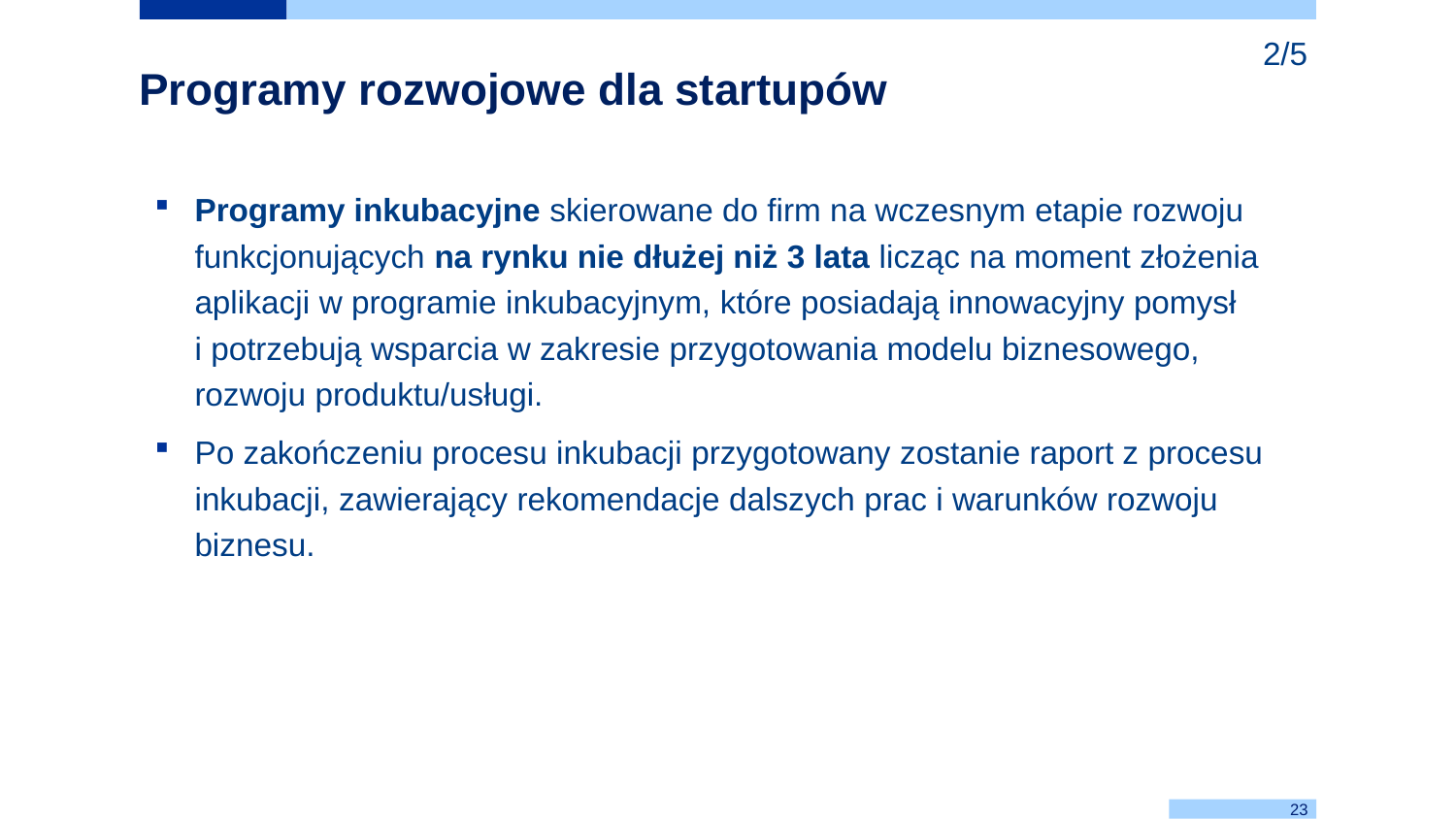

2/5
Programy rozwojowe dla startupów
Programy inkubacyjne skierowane do firm na wczesnym etapie rozwoju funkcjonujących na rynku nie dłużej niż 3 lata licząc na moment złożenia aplikacji w programie inkubacyjnym, które posiadają innowacyjny pomysł
i potrzebują wsparcia w zakresie przygotowania modelu biznesowego, rozwoju produktu/usługi.
Po zakończeniu procesu inkubacji przygotowany zostanie raport z procesu inkubacji, zawierający rekomendacje dalszych prac i warunków rozwoju biznesu.

23